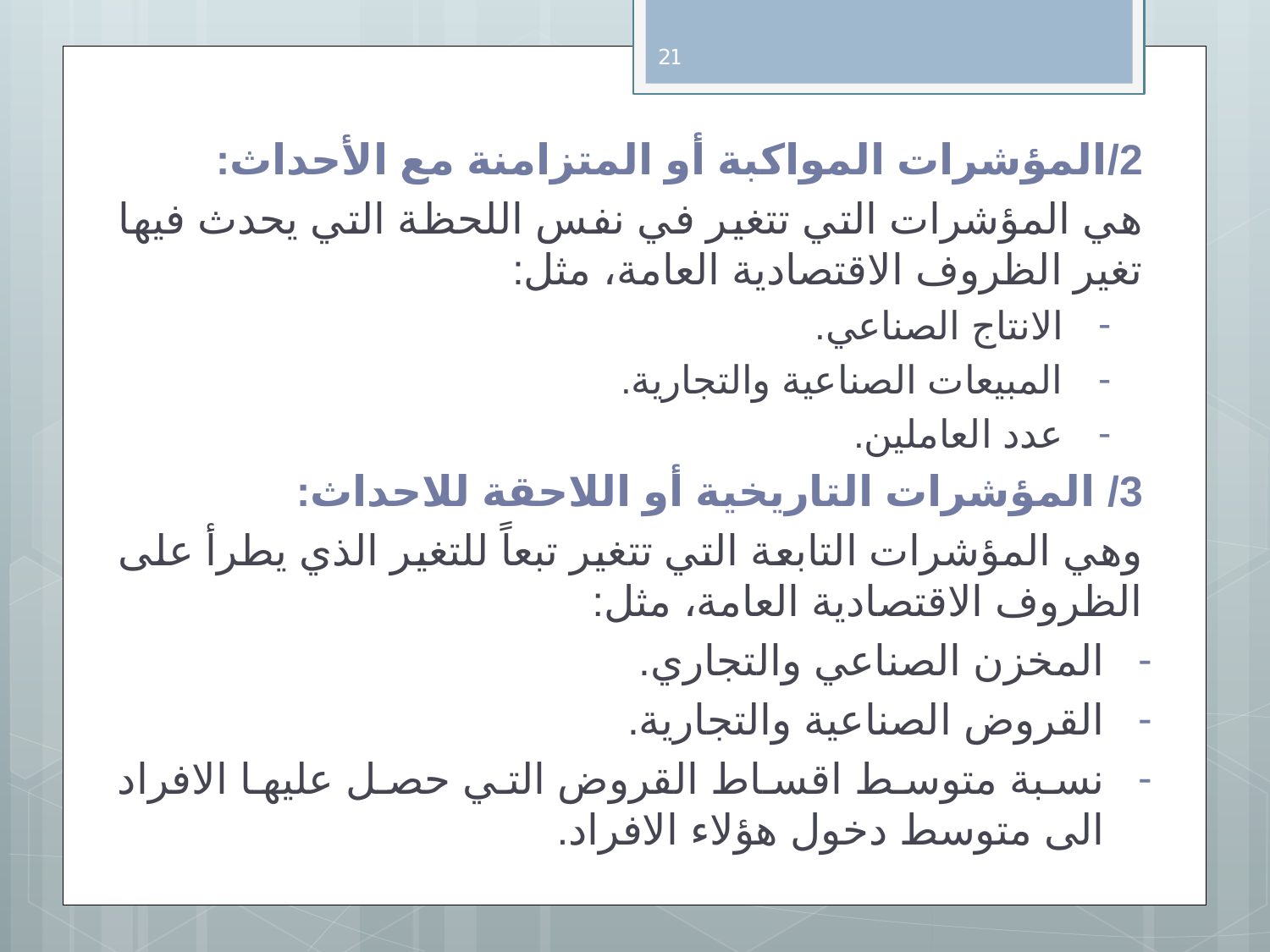

21
2/المؤشرات المواكبة أو المتزامنة مع الأحداث:
هي المؤشرات التي تتغير في نفس اللحظة التي يحدث فيها تغير الظروف الاقتصادية العامة، مثل:
الانتاج الصناعي.
المبيعات الصناعية والتجارية.
عدد العاملين.
3/ المؤشرات التاريخية أو اللاحقة للاحداث:
وهي المؤشرات التابعة التي تتغير تبعاً للتغير الذي يطرأ على الظروف الاقتصادية العامة، مثل:
المخزن الصناعي والتجاري.
القروض الصناعية والتجارية.
نسبة متوسط اقساط القروض التي حصل عليها الافراد الى متوسط دخول هؤلاء الافراد.